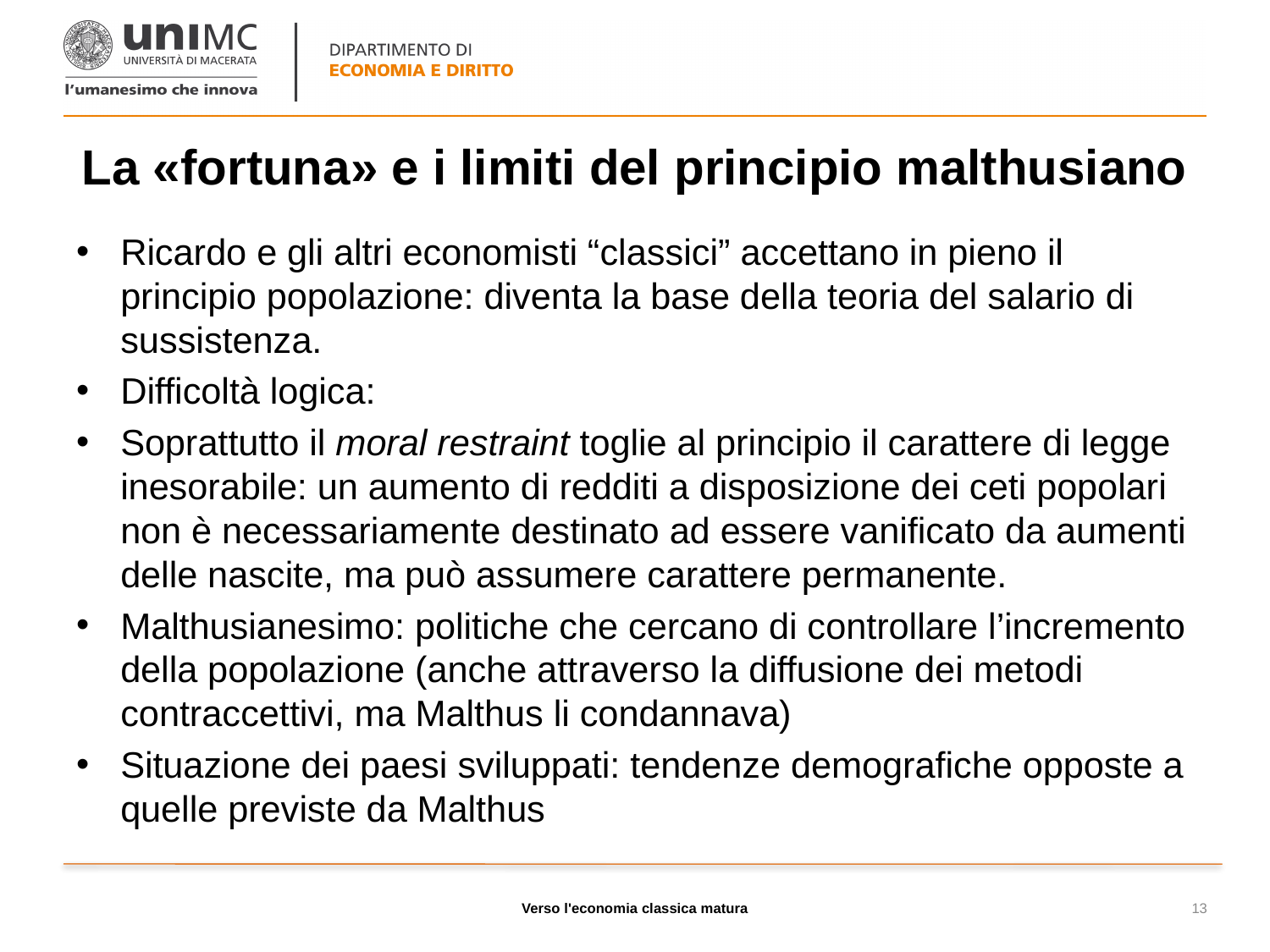

# La «fortuna» e i limiti del principio malthusiano
Ricardo e gli altri economisti “classici” accettano in pieno il principio popolazione: diventa la base della teoria del salario di sussistenza.
Difficoltà logica:
Soprattutto il moral restraint toglie al principio il carattere di legge inesorabile: un aumento di redditi a disposizione dei ceti popolari non è necessariamente destinato ad essere vanificato da aumenti delle nascite, ma può assumere carattere permanente.
Malthusianesimo: politiche che cercano di controllare l’incremento della popolazione (anche attraverso la diffusione dei metodi contraccettivi, ma Malthus li condannava)
Situazione dei paesi sviluppati: tendenze demografiche opposte a quelle previste da Malthus

Verso l'economia classica matura
13